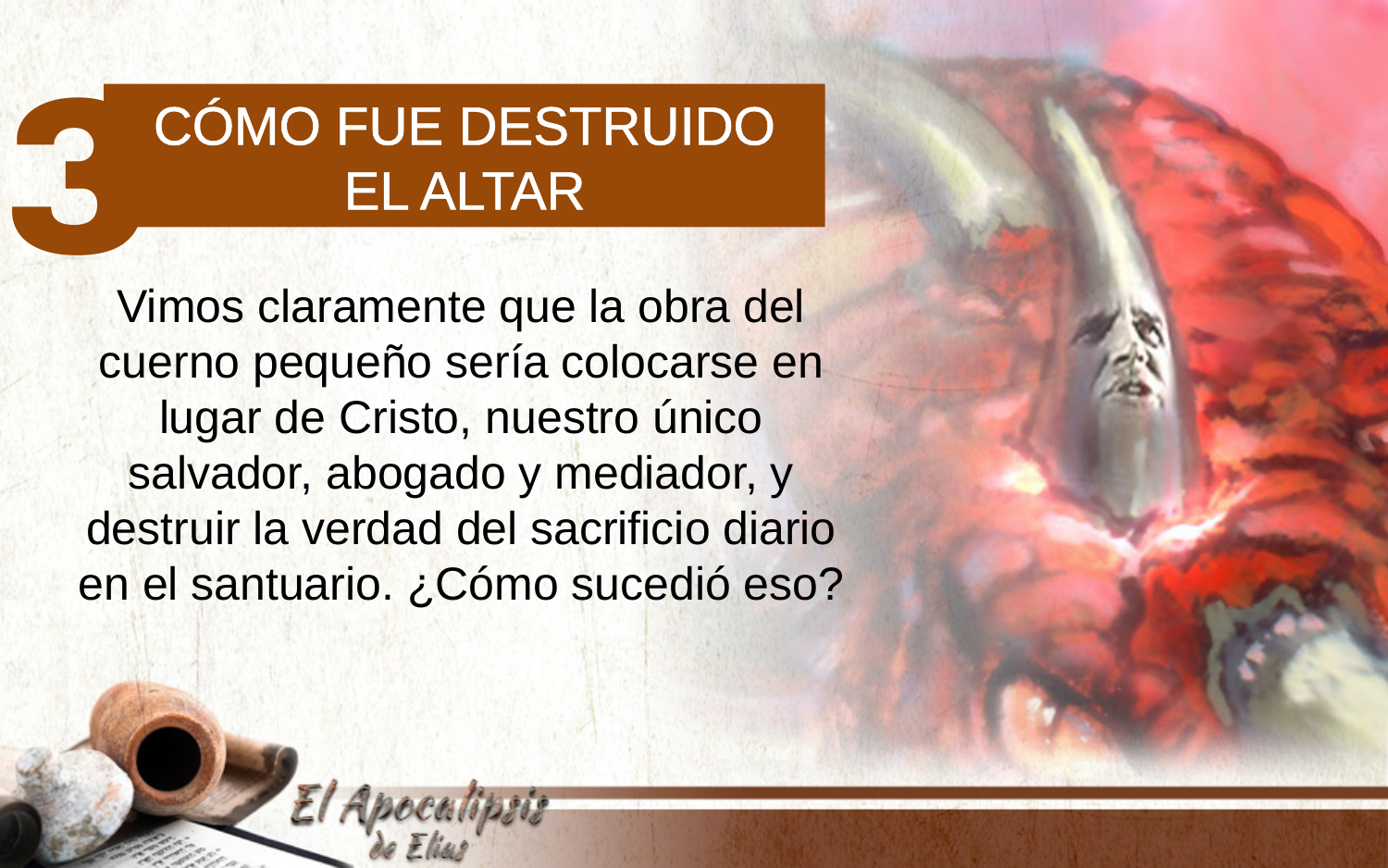

3
Cómo fue destruido el altar
Vimos claramente que la obra del
cuerno pequeño sería colocarse en lugar de Cristo, nuestro único salvador, abogado y mediador, y destruir la verdad del sacrificio diario en el santuario. ¿Cómo sucedió eso?